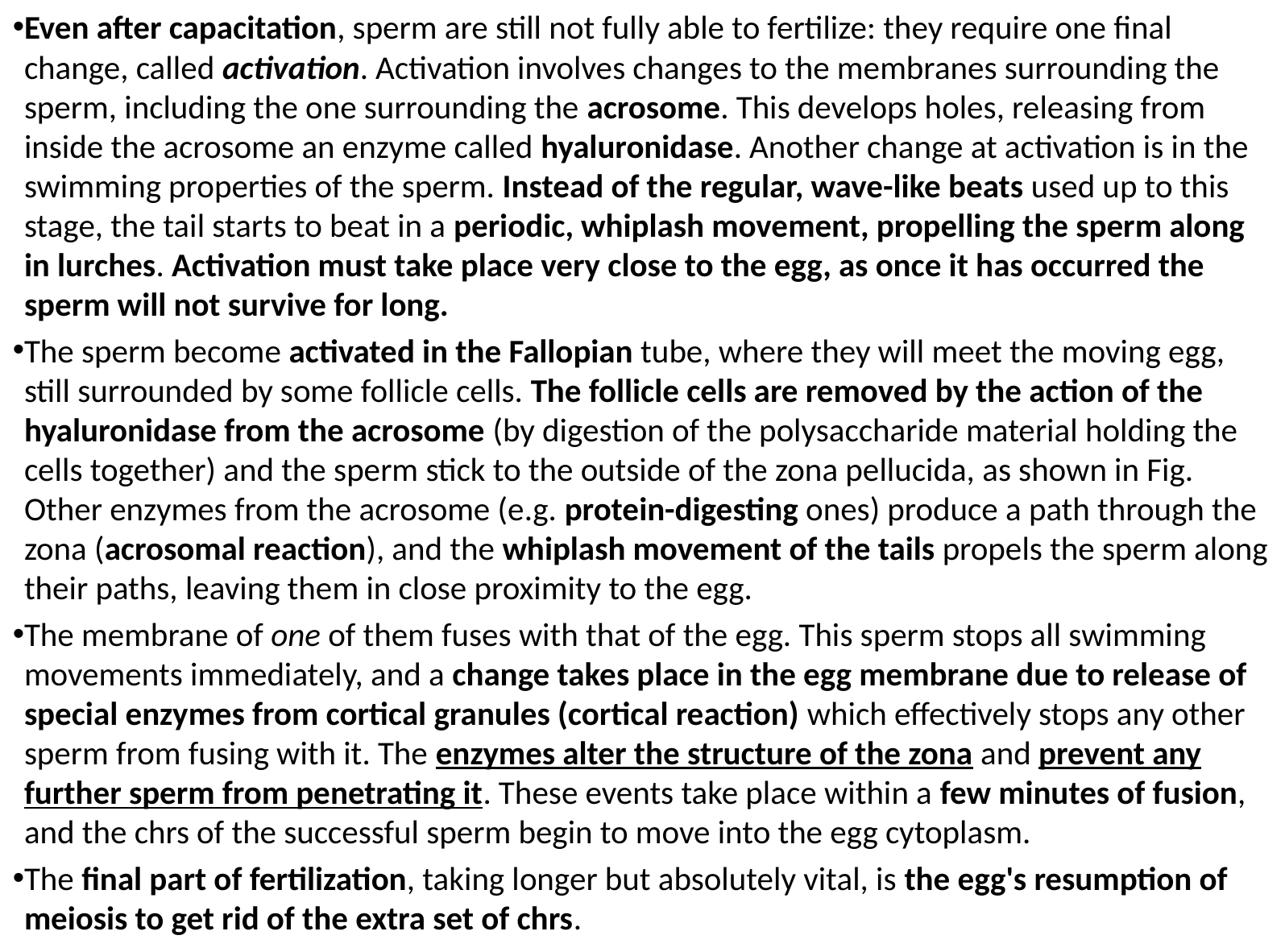

Even after capacitation, sperm are still not fully able to fertilize: they require one final change, called activation. Activation involves changes to the membranes surrounding the sperm, including the one surrounding the acrosome. This develops holes, releasing from inside the acrosome an enzyme called hyaluronidase. Another change at activation is in the swimming properties of the sperm. Instead of the regular, wave-like beats used up to this stage, the tail starts to beat in a periodic, whiplash movement, propelling the sperm along in lurches. Activation must take place very close to the egg, as once it has occurred the sperm will not survive for long.
The sperm become activated in the Fallopian tube, where they will meet the moving egg, still surrounded by some follicle cells. The follicle cells are removed by the action of the hyaluronidase from the acrosome (by digestion of the polysaccharide material holding the cells together) and the sperm stick to the outside of the zona pellucida, as shown in Fig. Other enzymes from the acrosome (e.g. protein-digesting ones) produce a path through the zona (acrosomal reaction), and the whiplash movement of the tails propels the sperm along their paths, leaving them in close proximity to the egg.
The membrane of one of them fuses with that of the egg. This sperm stops all swimming movements immediately, and a change takes place in the egg membrane due to release of special enzymes from cortical granules (cortical reaction) which effectively stops any other sperm from fusing with it. The enzymes alter the structure of the zona and prevent any further sperm from penetrating it. These events take place within a few minutes of fusion, and the chrs of the successful sperm begin to move into the egg cytoplasm.
The final part of fertilization, taking longer but absolutely vital, is the egg's resumption of meiosis to get rid of the extra set of chrs.